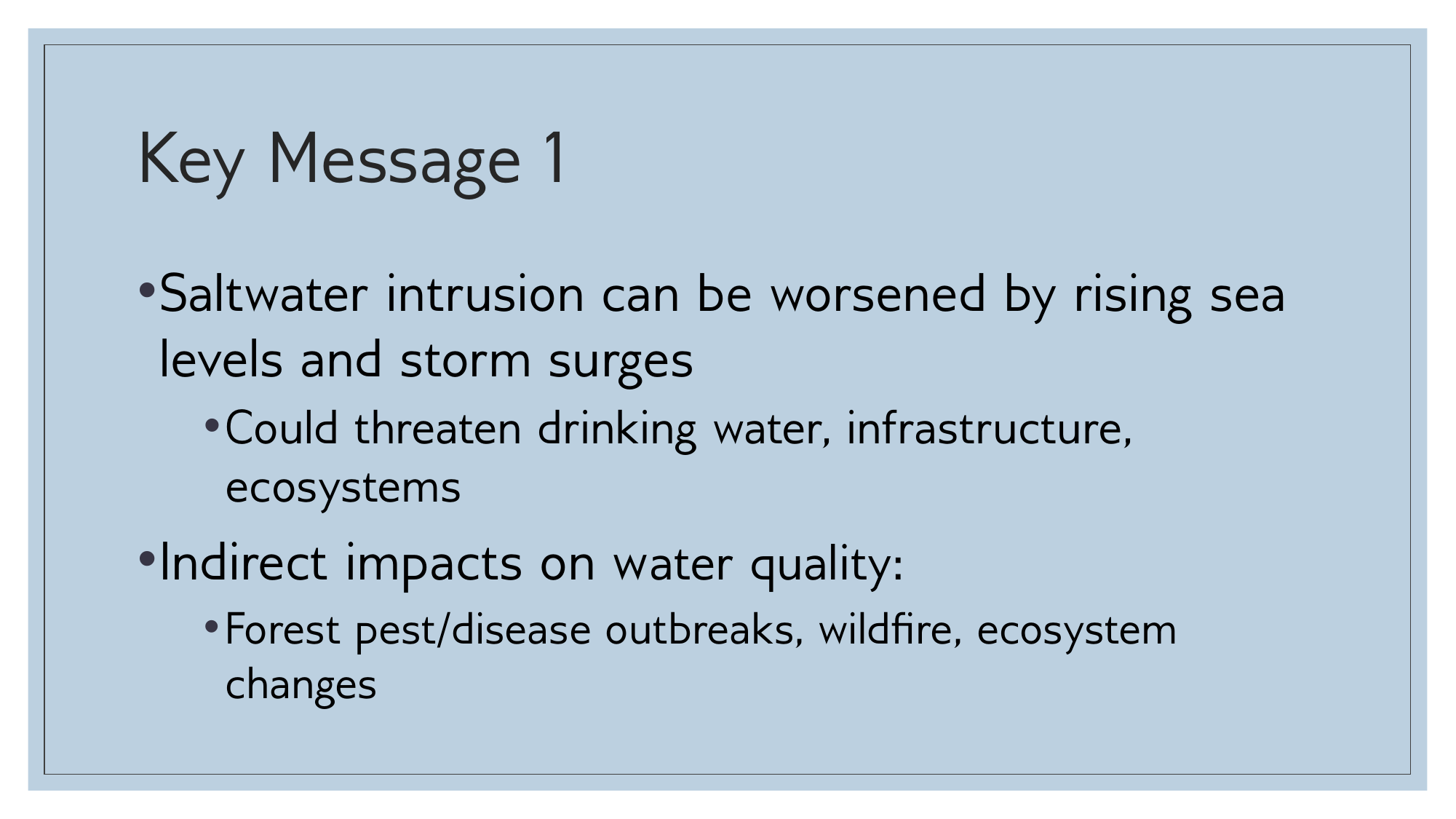

# Key Message 1
Saltwater intrusion can be worsened by rising sea levels and storm surges
Could threaten drinking water, infrastructure, ecosystems
Indirect impacts on water quality:
Forest pest/disease outbreaks, wildfire, ecosystem changes